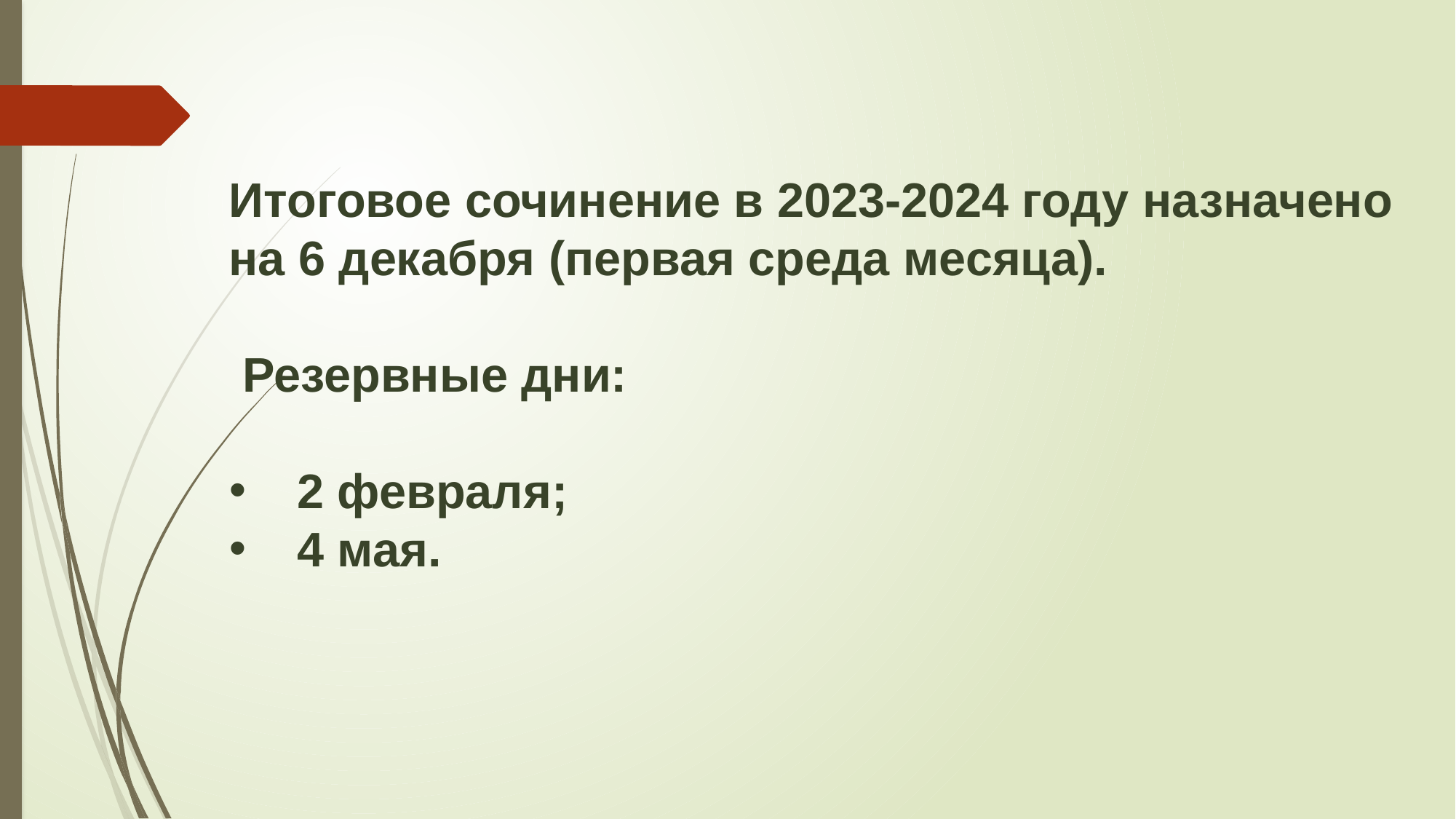

Итоговое сочинение в 2023-2024 году назначено на 6 декабря (первая среда месяца).

 Резервные дни:

 2 февраля;
 4 мая.